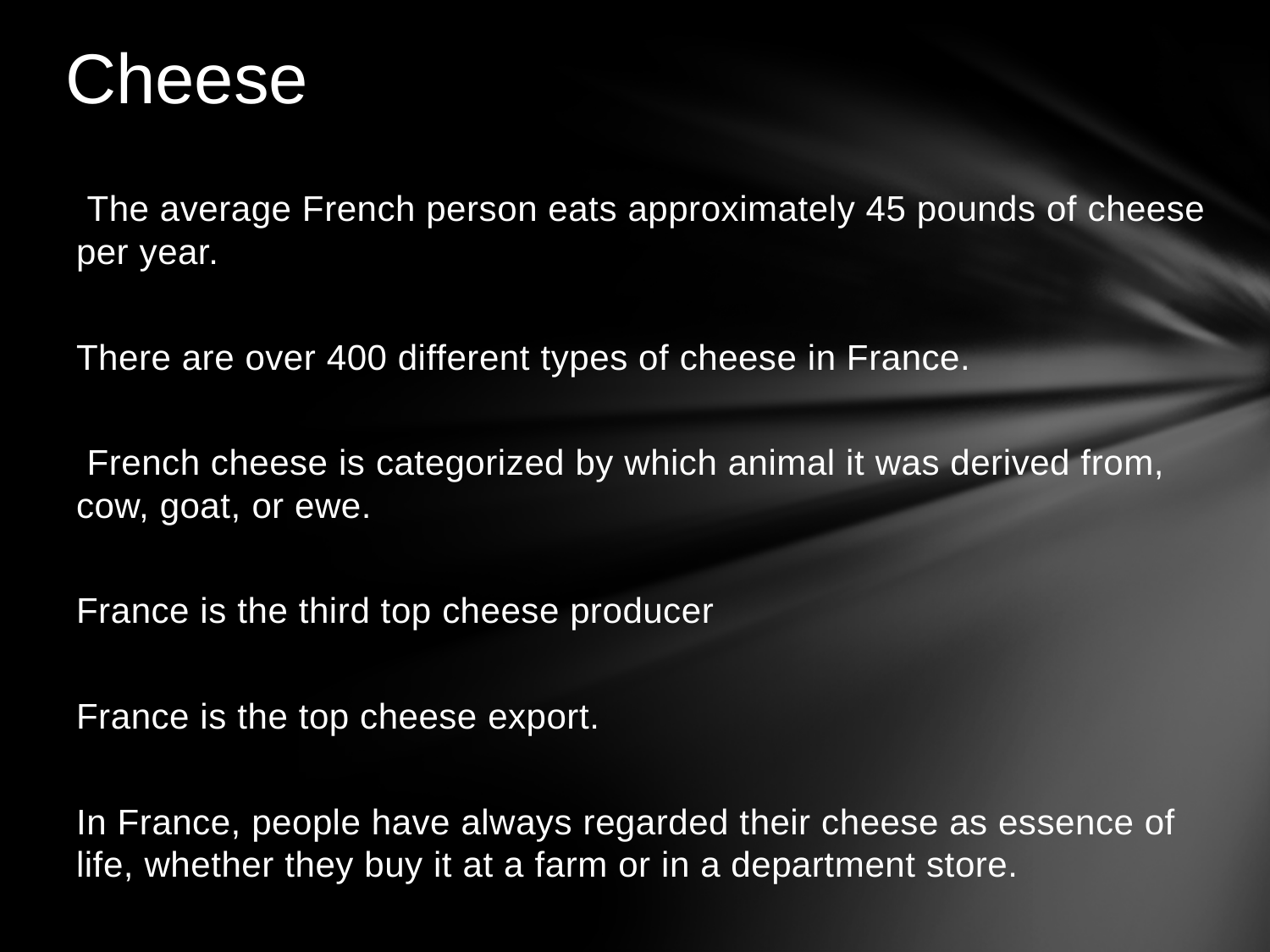

# Cheese
 The average French person eats approximately 45 pounds of cheese per year.

There are over 400 different types of cheese in France.

 French cheese is categorized by which animal it was derived from, cow, goat, or ewe.

France is the third top cheese producer

France is the top cheese export.

In France, people have always regarded their cheese as essence of life, whether they buy it at a farm or in a department store.